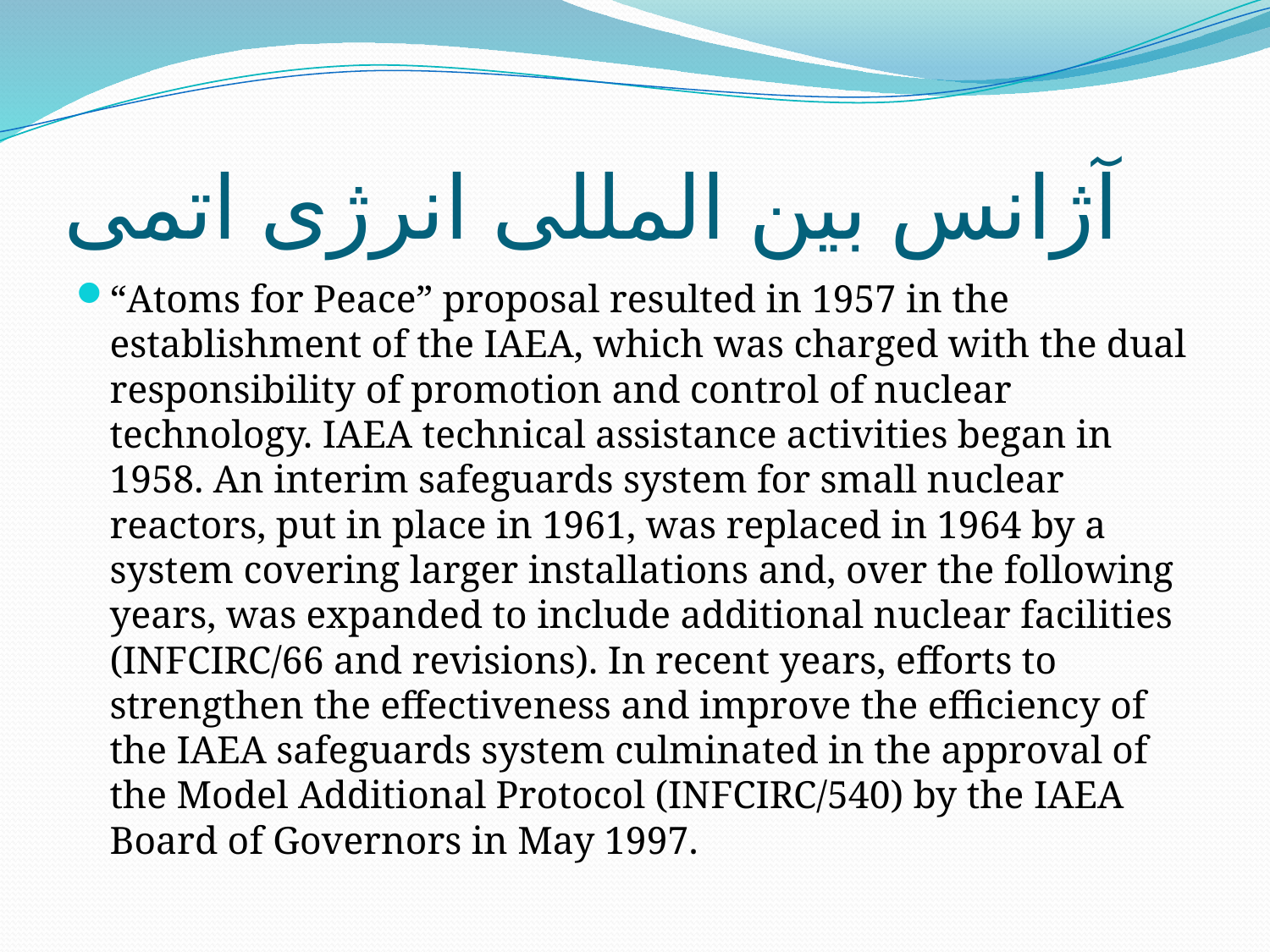

# آژانس بین المللی انرژی اتمی
“Atoms for Peace” proposal resulted in 1957 in the establishment of the IAEA, which was charged with the dual responsibility of promotion and control of nuclear technology. IAEA technical assistance activities began in 1958. An interim safeguards system for small nuclear reactors, put in place in 1961, was replaced in 1964 by a system covering larger installations and, over the following years, was expanded to include additional nuclear facilities (INFCIRC/66 and revisions). In recent years, efforts to strengthen the effectiveness and improve the efficiency of the IAEA safeguards system culminated in the approval of the Model Additional Protocol (INFCIRC/540) by the IAEA Board of Governors in May 1997.